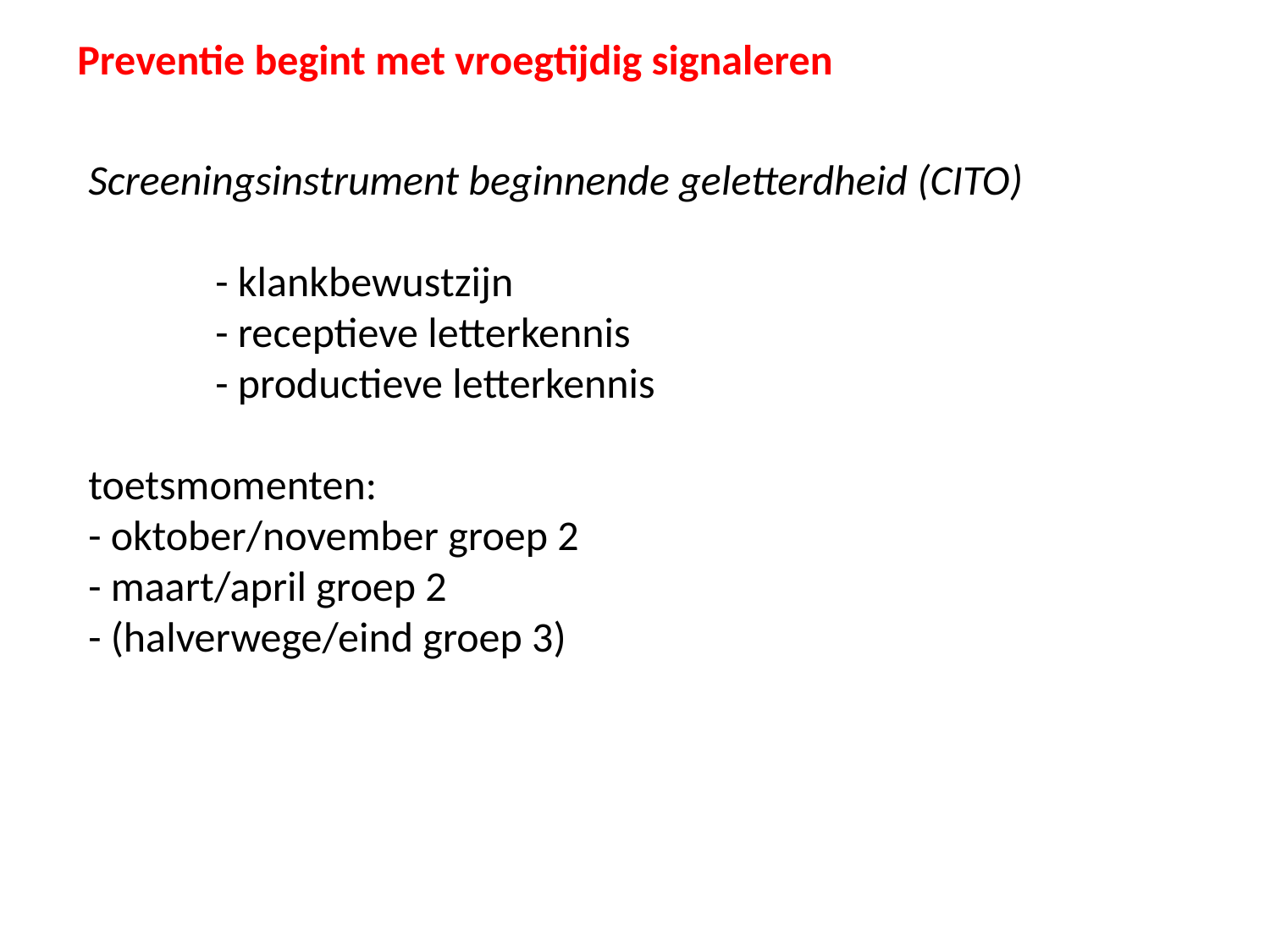

Preventie begint met vroegtijdig signaleren
Screeningsinstrument beginnende geletterdheid (CITO)

	- klankbewustzijn
	- receptieve letterkennis
	- productieve letterkennis

toetsmomenten:
- oktober/november groep 2
- maart/april groep 2
- (halverwege/eind groep 3)